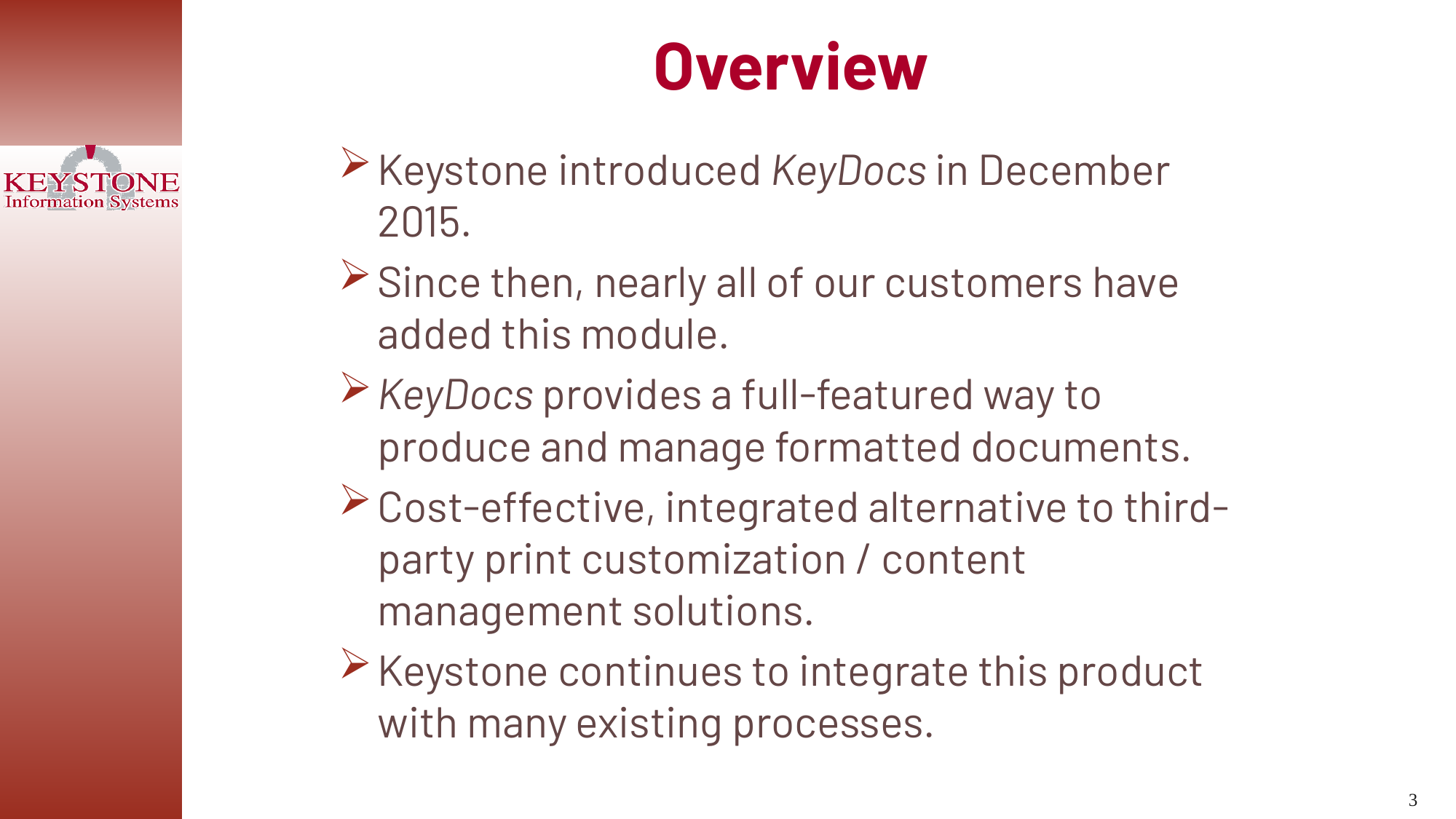

Overview
Keystone introduced KeyDocs in December 2015.
Since then, nearly all of our customers have added this module.
KeyDocs provides a full-featured way to produce and manage formatted documents.
Cost-effective, integrated alternative to third-party print customization / content management solutions.
Keystone continues to integrate this product with many existing processes.

3